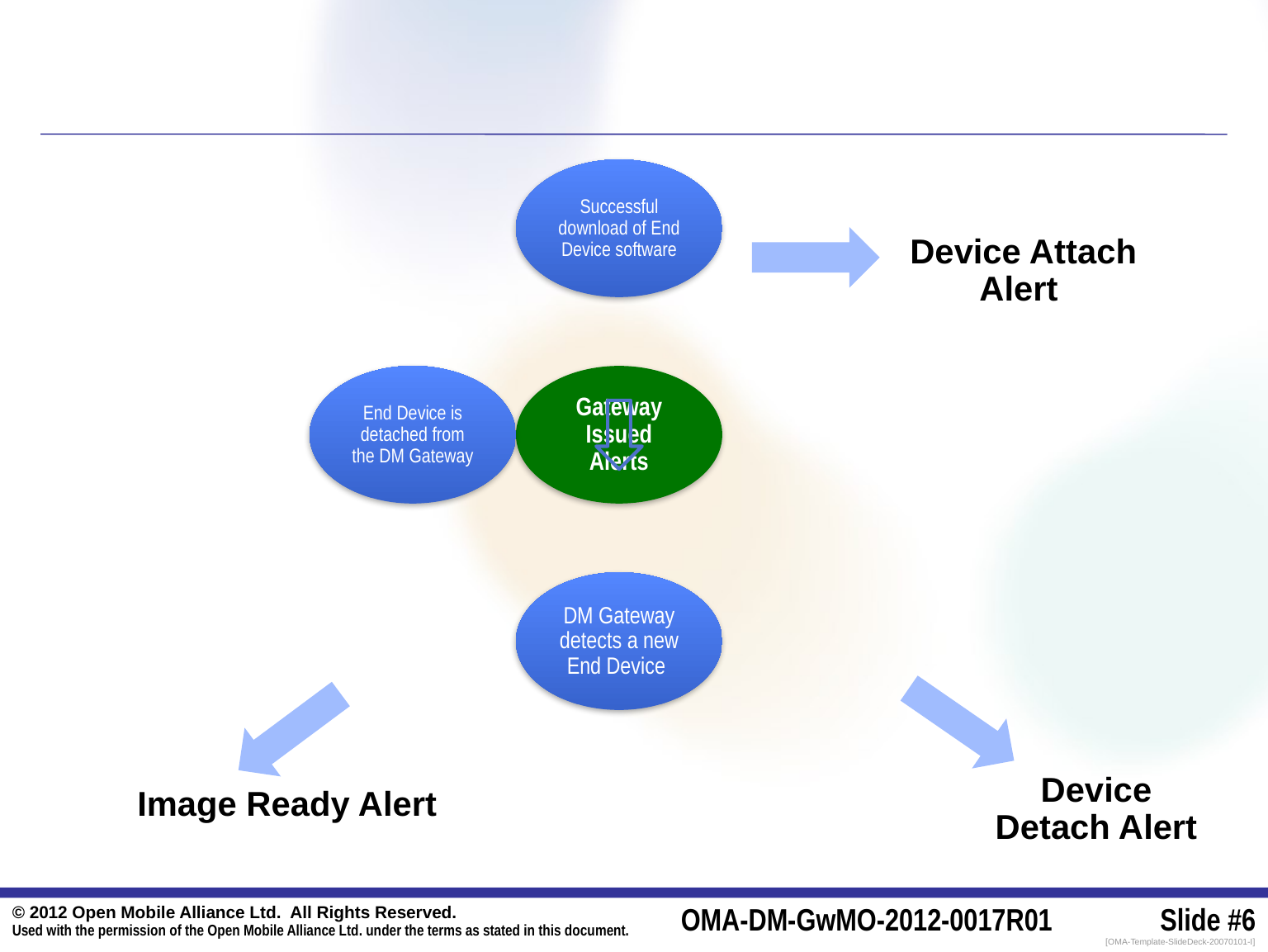

Gateway Issued Alerts
DM Gateway detects a new End Device
End Device is detached from the DM Gateway
Successful download of End Device software

Device Attach Alert

Device Detach Alert
Image Ready Alert